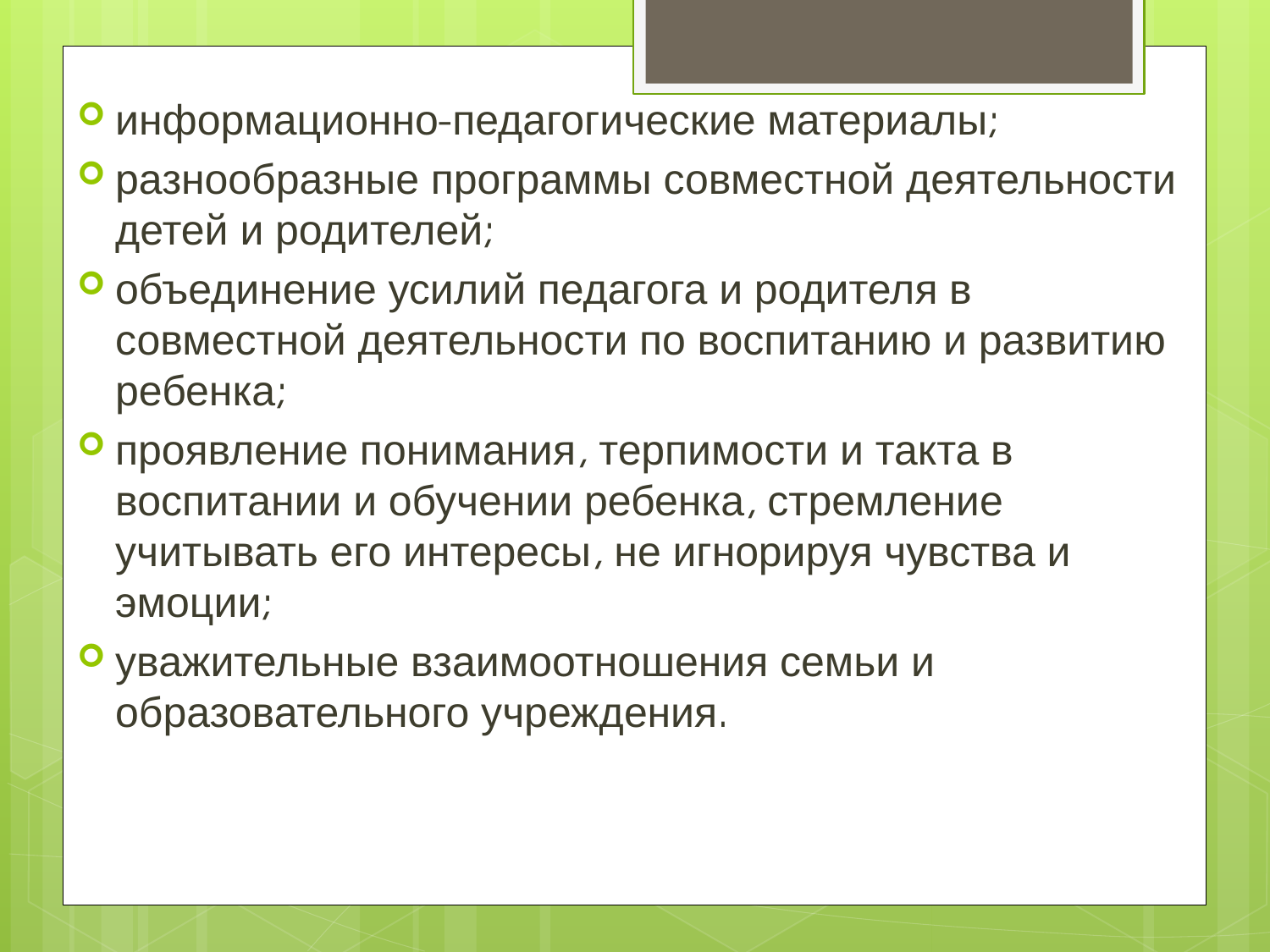

информационно-педагогические материалы;
разнообразные программы совместной деятельности детей и родителей;
объединение усилий педагога и родителя в совместной деятельности по воспитанию и развитию ребенка;
проявление понимания, терпимости и такта в воспитании и обучении ребенка, стремление учитывать его интересы, не игнорируя чувства и эмоции;
уважительные взаимоотношения семьи и образовательного учреждения.